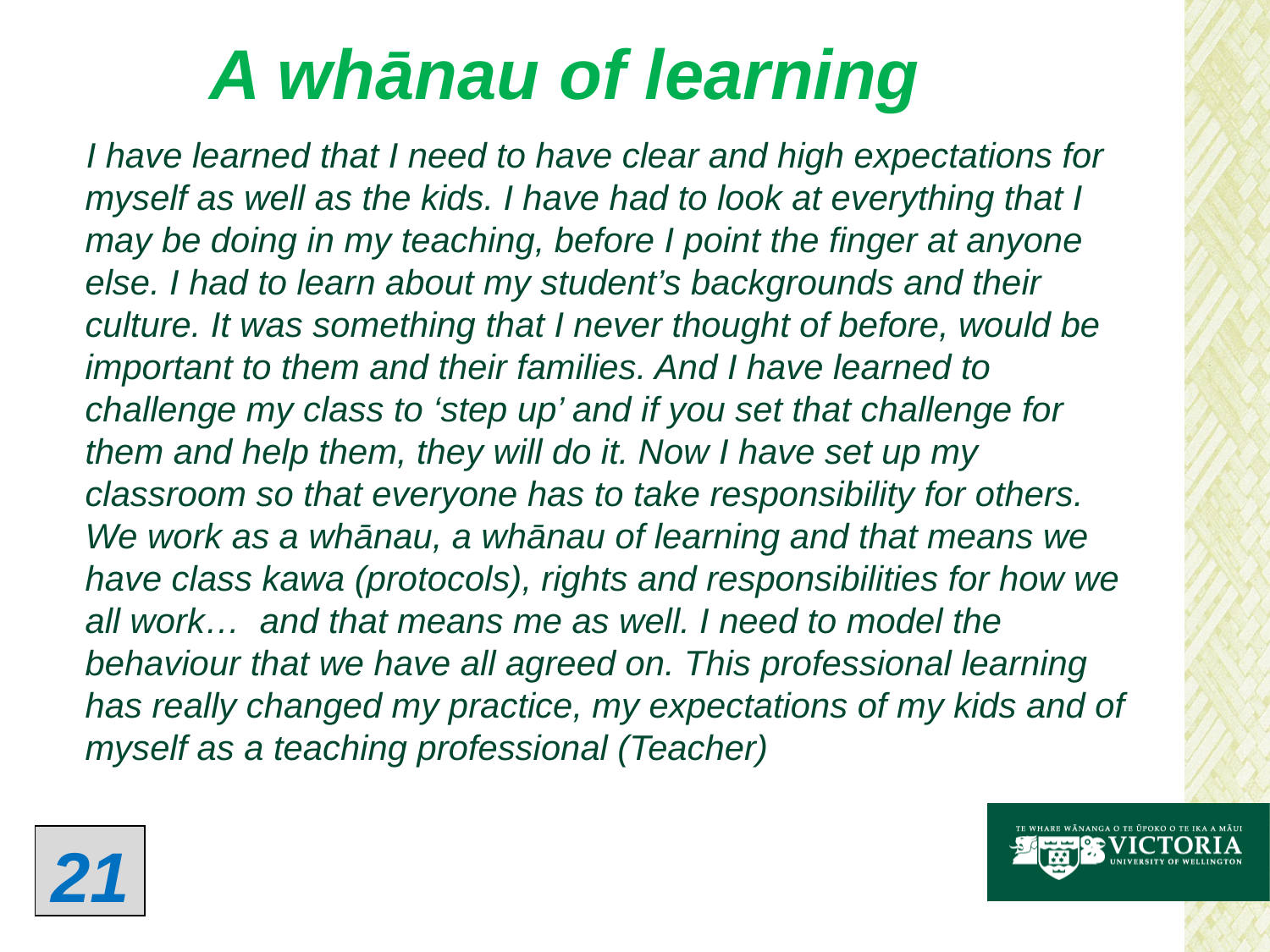

# A whānau of learning
     I have learned that I need to have clear and high expectations for  myself as well as the kids. I have had to look at everything that I may be doing in my teaching, before I point the finger at anyone else. I had to learn about my student’s backgrounds and their culture. It was something that I never thought of before, would be important to them and their families. And I have learned to challenge my class to ‘step up’ and if you set that challenge for them and help them, they will do it. Now I have set up my classroom so that everyone has to take responsibility for others. We work as a whānau, a whānau of learning and that means we have class kawa (protocols), rights and responsibilities for how we all work…  and that means me as well. I need to model the behaviour that we have all agreed on. This professional learning has really changed my practice, my expectations of my kids and of myself as a teaching professional (Teacher)
21